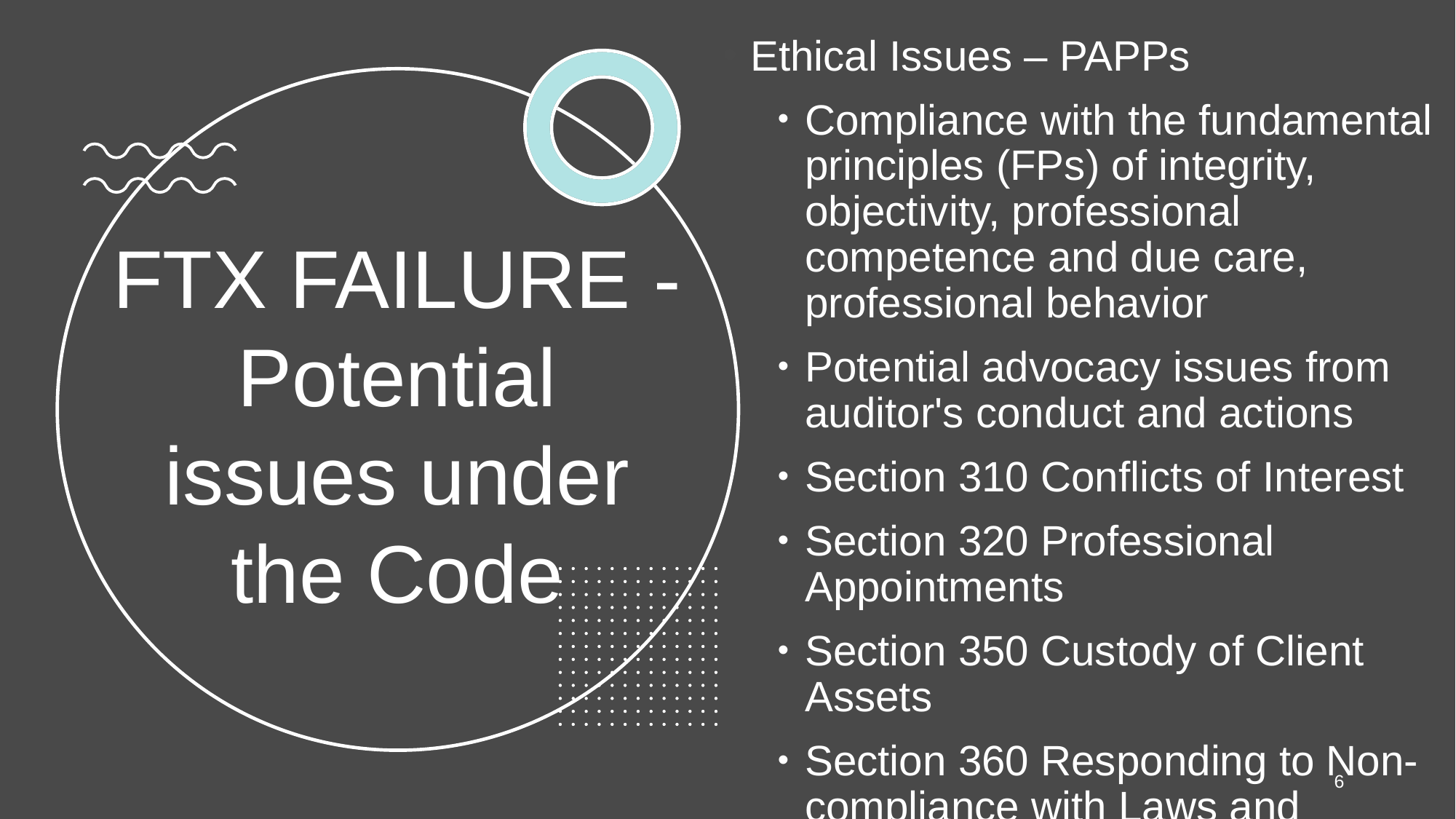

Ethical Issues – PAPPs
Compliance with the fundamental principles (FPs) of integrity, objectivity, professional competence and due care, professional behavior
Potential advocacy issues from auditor's conduct and actions
Section 310 Conflicts of Interest
Section 320 Professional Appointments
Section 350 Custody of Client Assets
Section 360 Responding to Non-compliance with Laws and Regulations (?)

# FTX FAILURE - Potential issues under the Code

6